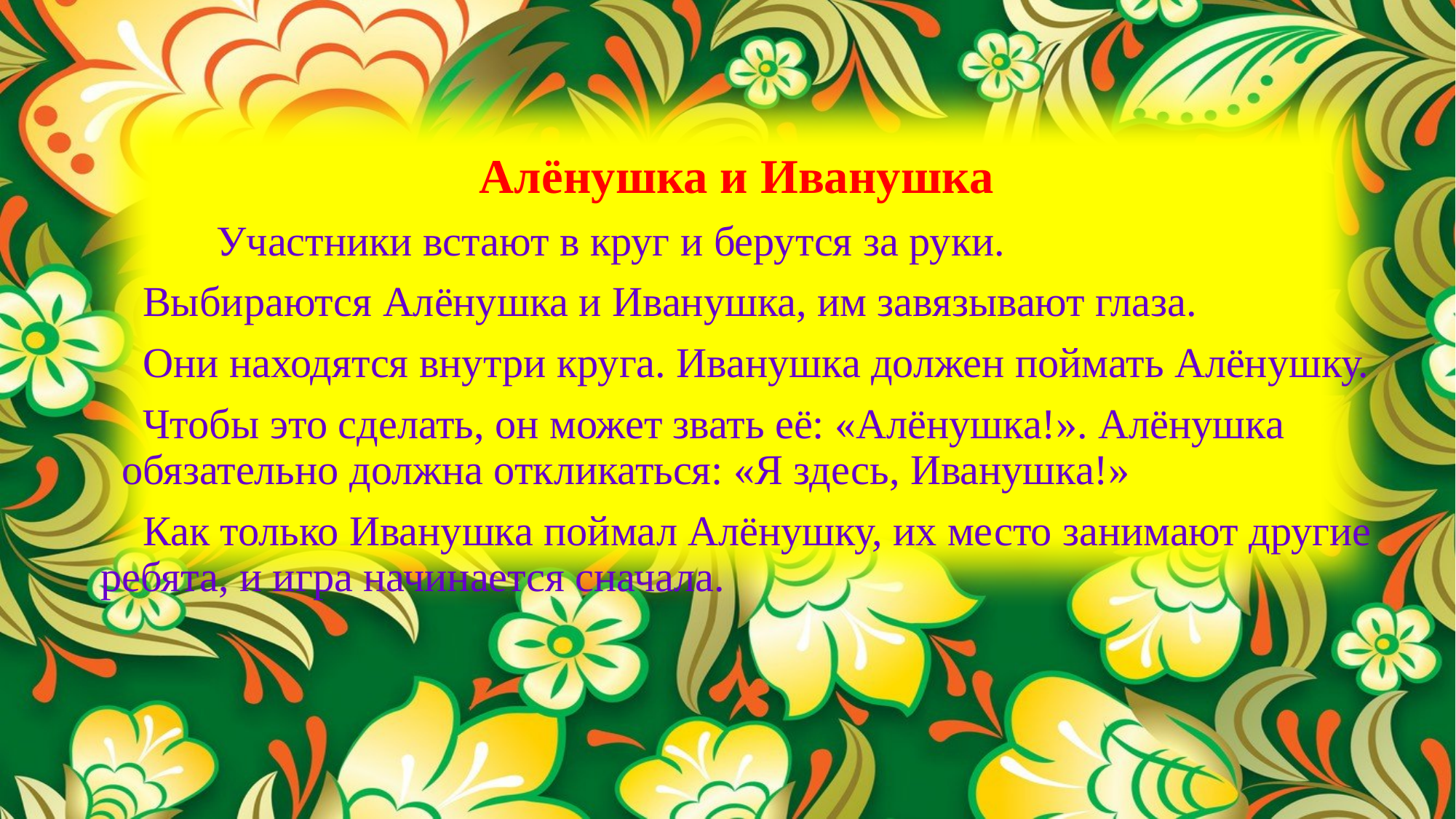

Алёнушка и Иванушка
            Участники встают в круг и берутся за руки.
     Выбираются Алёнушка и Иванушка, им завязывают глаза.
     Они находятся внутри круга. Иванушка должен поймать Алёнушку.
     Чтобы это сделать, он может звать её: «Алёнушка!». Алёнушка             обязательно должна откликаться: «Я здесь, Иванушка!»
     Как только Иванушка поймал Алёнушку, их место занимают другие   ребята, и игра начинается сначала.